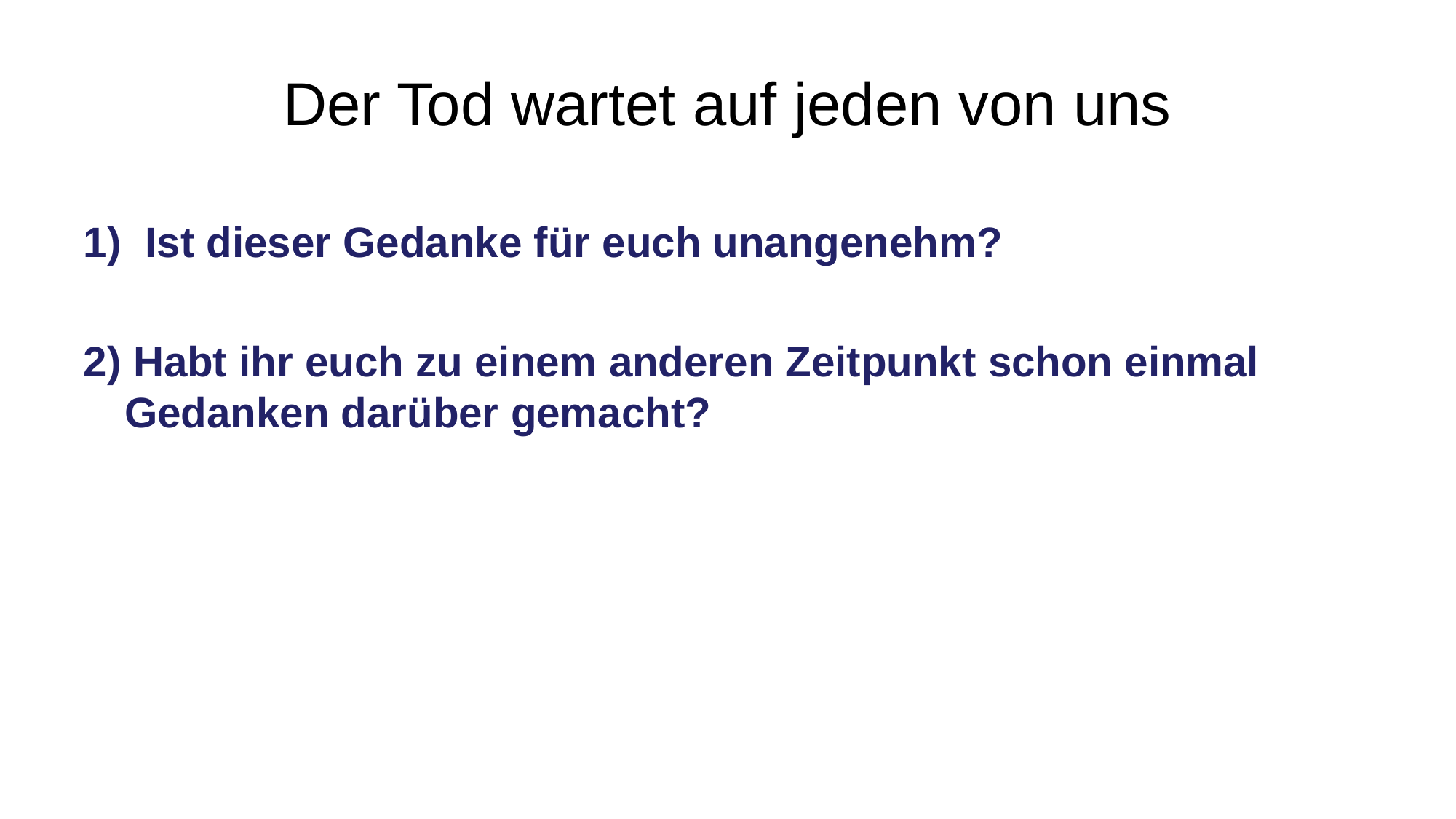

# Der Tod wartet auf jeden von uns

Ist dieser Gedanke für euch unangenehm?

2) Habt ihr euch zu einem anderen Zeitpunkt schon einmal Gedanken darüber gemacht?